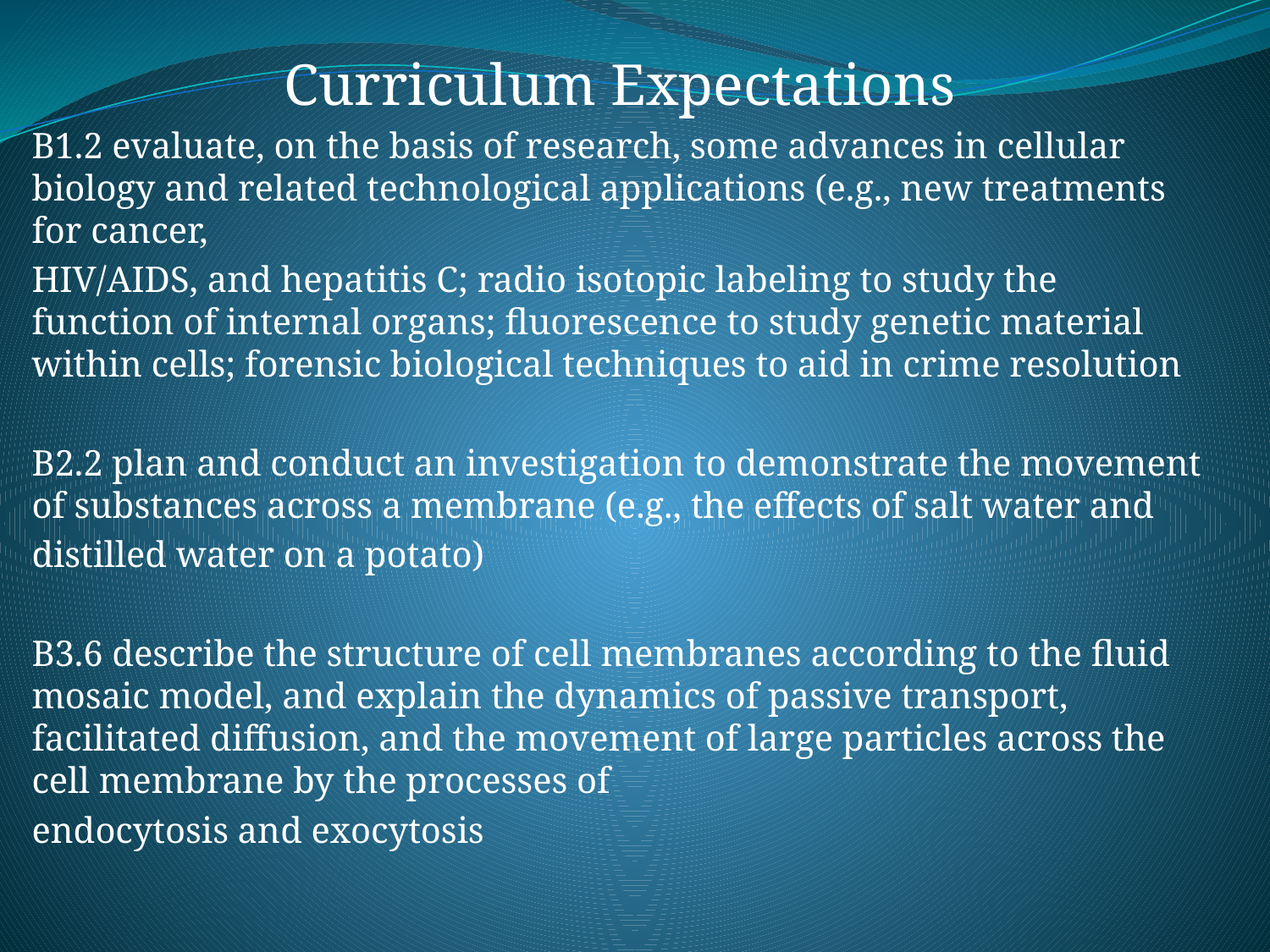

Curriculum Expectations
B1.2 evaluate, on the basis of research, some advances in cellular biology and related technological applications (e.g., new treatments for cancer,
HIV/AIDS, and hepatitis C; radio isotopic labeling to study the function of internal organs; fluorescence to study genetic material within cells; forensic biological techniques to aid in crime resolution

B2.2 plan and conduct an investigation to demonstrate the movement of substances across a membrane (e.g., the effects of salt water and
distilled water on a potato)

B3.6 describe the structure of cell membranes according to the fluid mosaic model, and explain the dynamics of passive transport, facilitated diffusion, and the movement of large particles across the cell membrane by the processes of
endocytosis and exocytosis